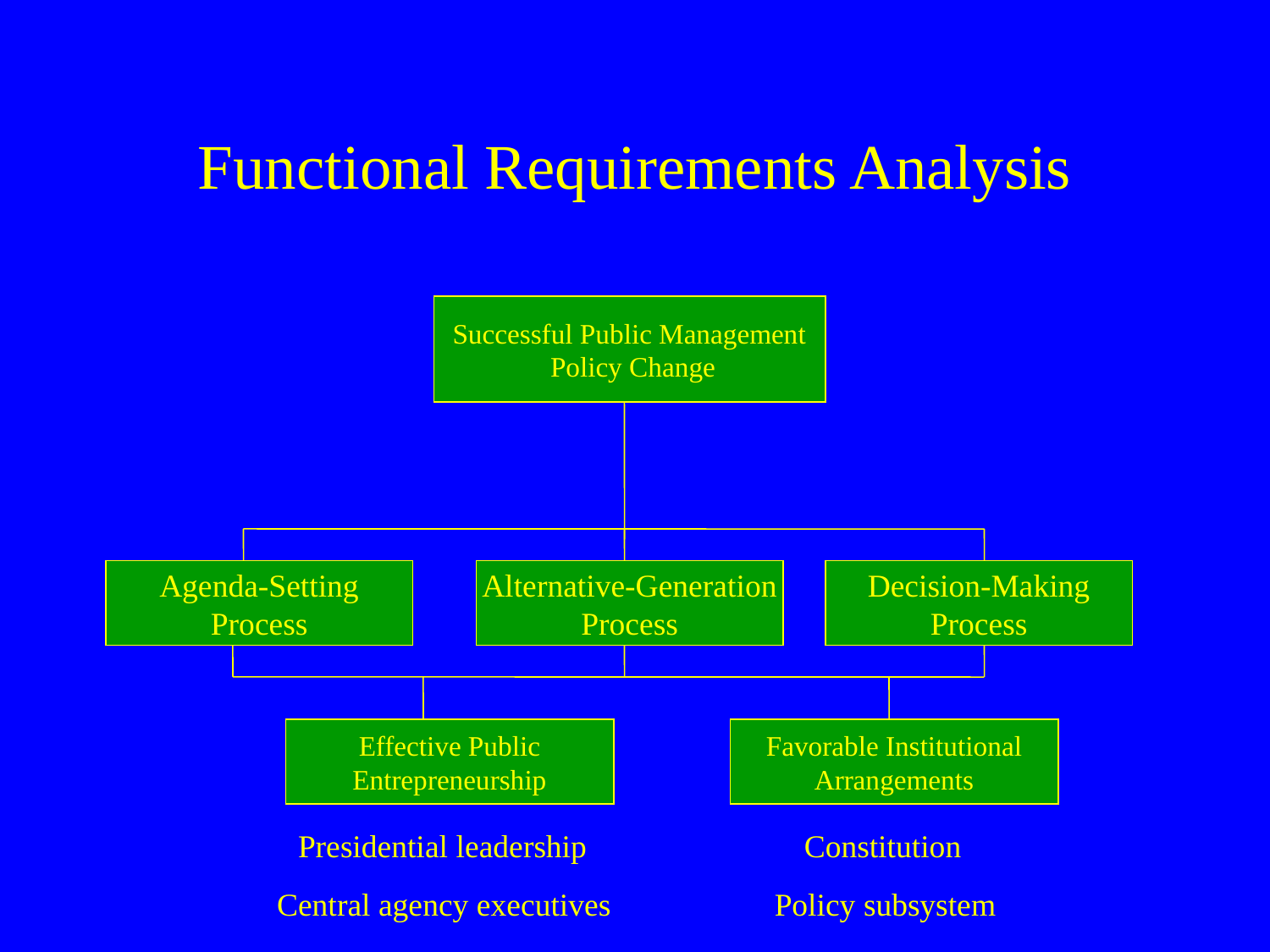

# Functional Requirements Analysis
Successful Public Management
 Policy Change

Agenda-Setting
Process
Alternative-Generation
Process
Decision-Making
Process

Effective Public
Entrepreneurship
Favorable Institutional
Arrangements
Presidential leadership
Constitution
Central agency executives
Policy subsystem